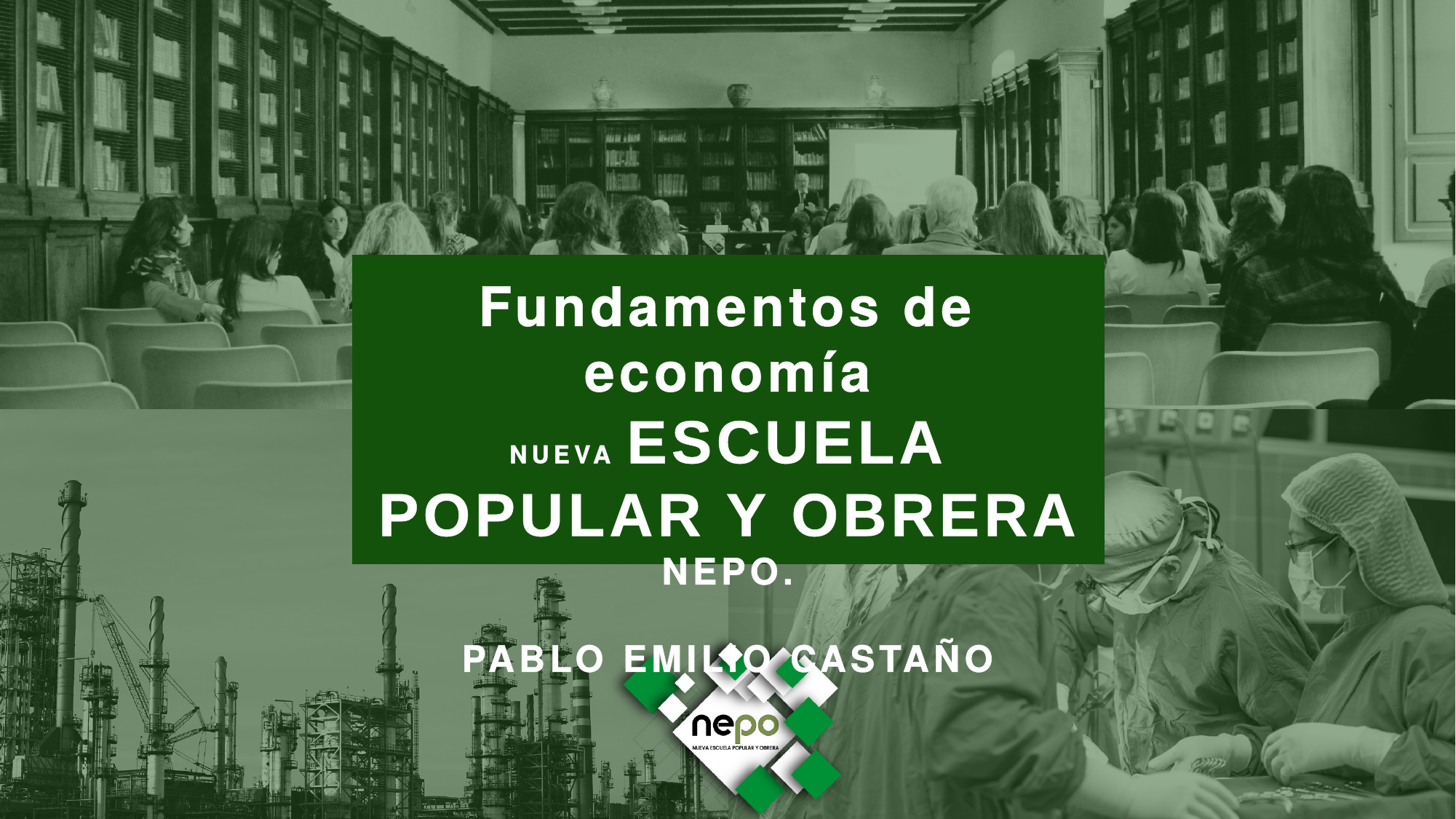

Fundamentos de economía
NUEVA ESCUELA POPULAR Y OBRERA
NEPO.

PABLO EMILIO CASTAÑO